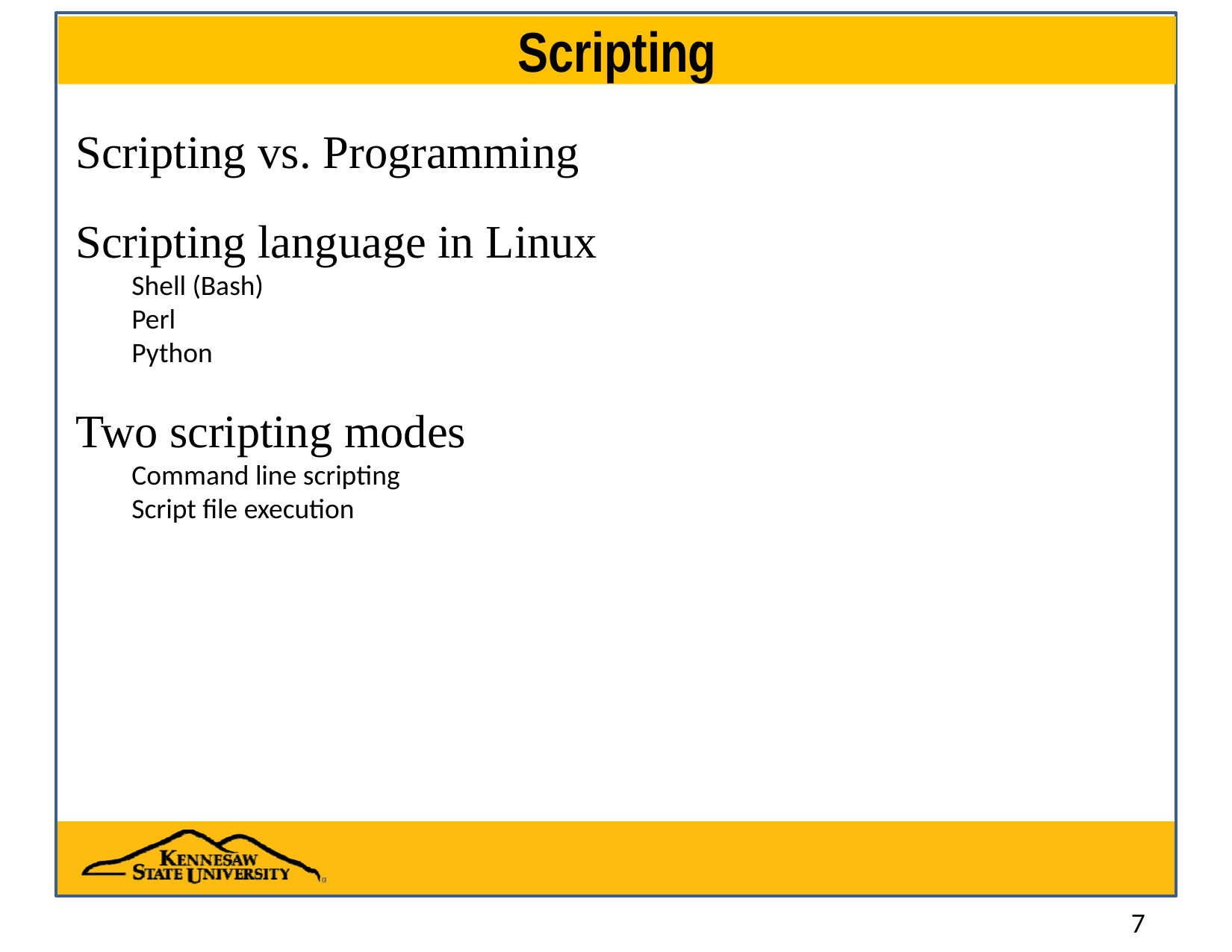

# Scripting
Scripting vs. Programming

Scripting language in Linux
Shell (Bash)
Perl
Python

Two scripting modes
Command line scripting
Script file execution